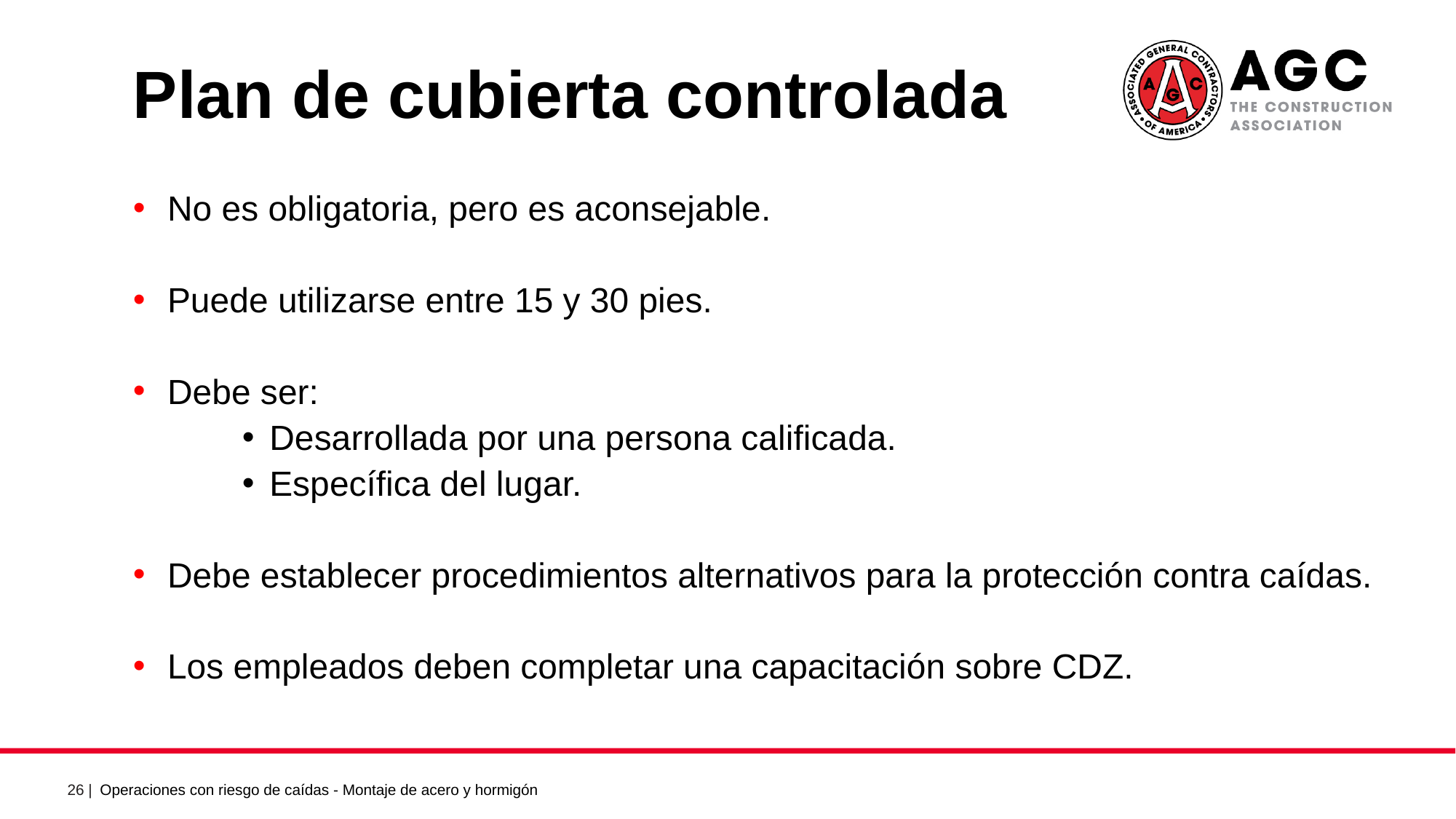

Plan de cubierta controlada
No es obligatoria, pero es aconsejable.
Puede utilizarse entre 15 y 30 pies.
Debe ser:
Desarrollada por una persona calificada.
Específica del lugar.
Debe establecer procedimientos alternativos para la protección contra caídas.
Los empleados deben completar una capacitación sobre CDZ.
Operaciones con riesgo de caídas - Montaje de acero y hormigón